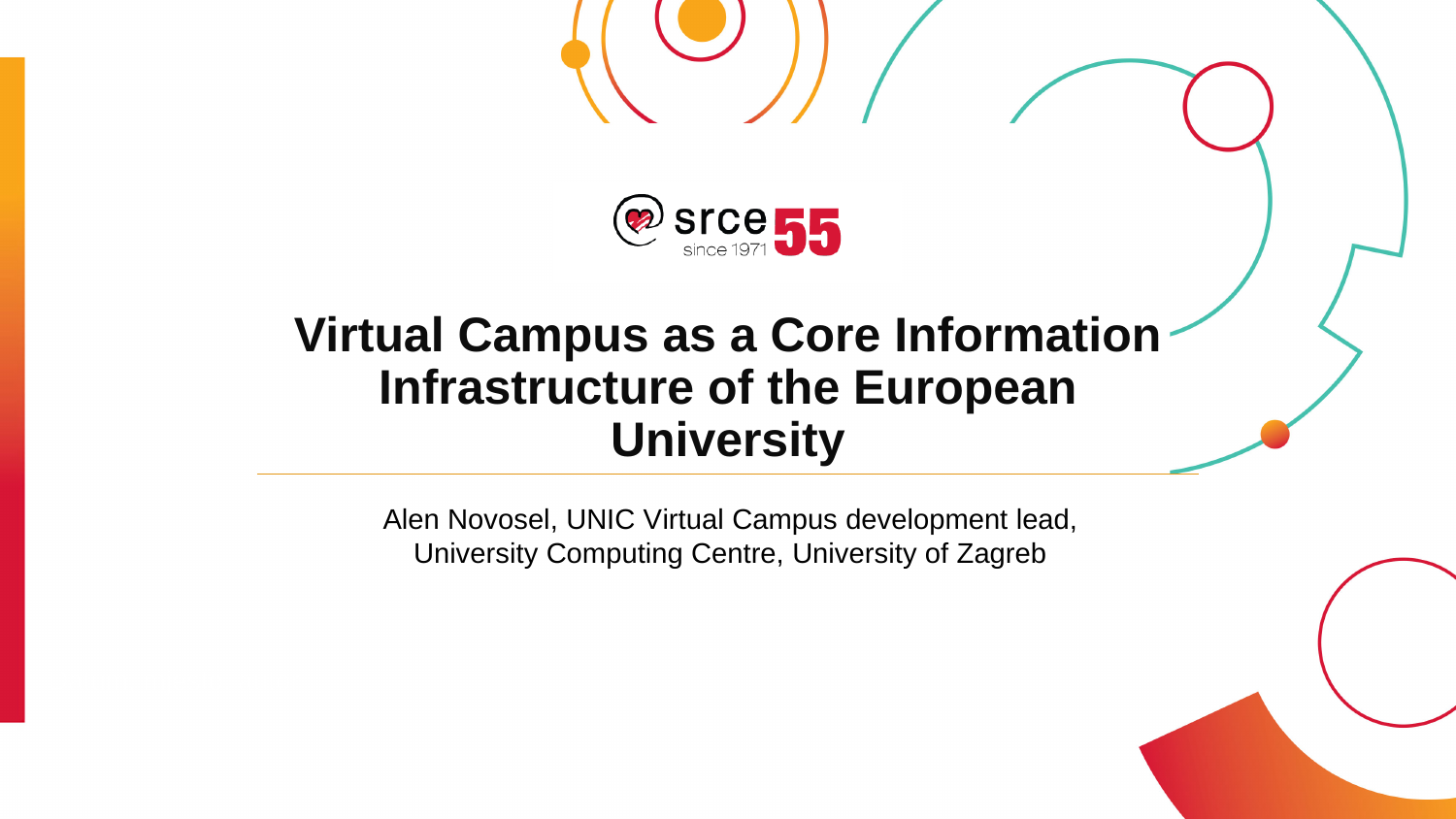

# Virtual Campus as a Core Information Infrastructure of the European University
Alen Novosel, UNIC Virtual Campus development lead, University Computing Centre, University of Zagreb

Datum, mjesto, autor